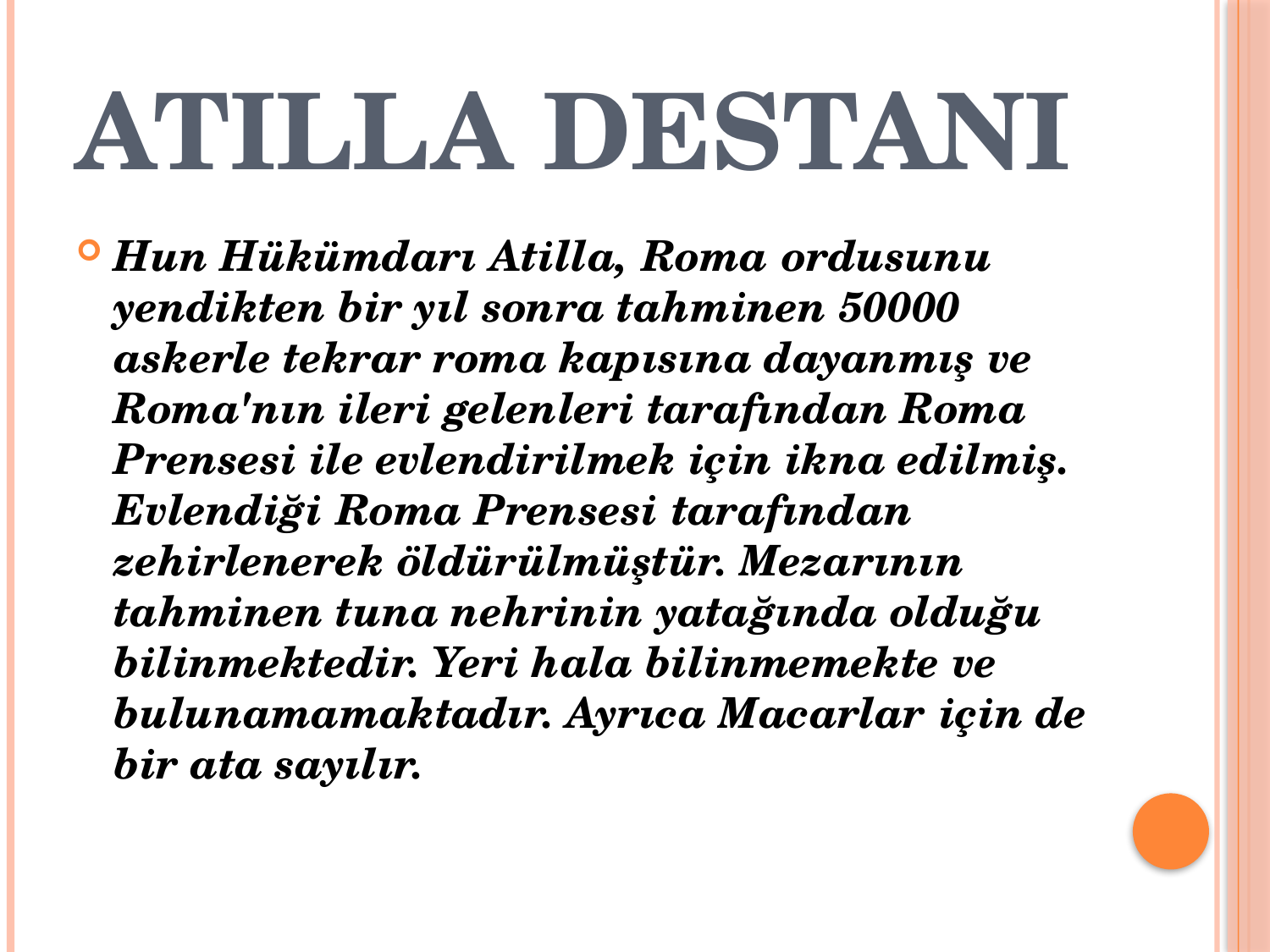

# ATILLA DESTANI
Hun Hükümdarı Atilla, Roma ordusunu yendikten bir yıl sonra tahminen 50000 askerle tekrar roma kapısına dayanmış ve Roma'nın ileri gelenleri tarafından Roma Prensesi ile evlendirilmek için ikna edilmiş. Evlendiği Roma Prensesi tarafından zehirlenerek öldürülmüştür. Mezarının tahminen tuna nehrinin yatağında olduğu bilinmektedir. Yeri hala bilinmemekte ve bulunamamaktadır. Ayrıca Macarlar için de bir ata sayılır.